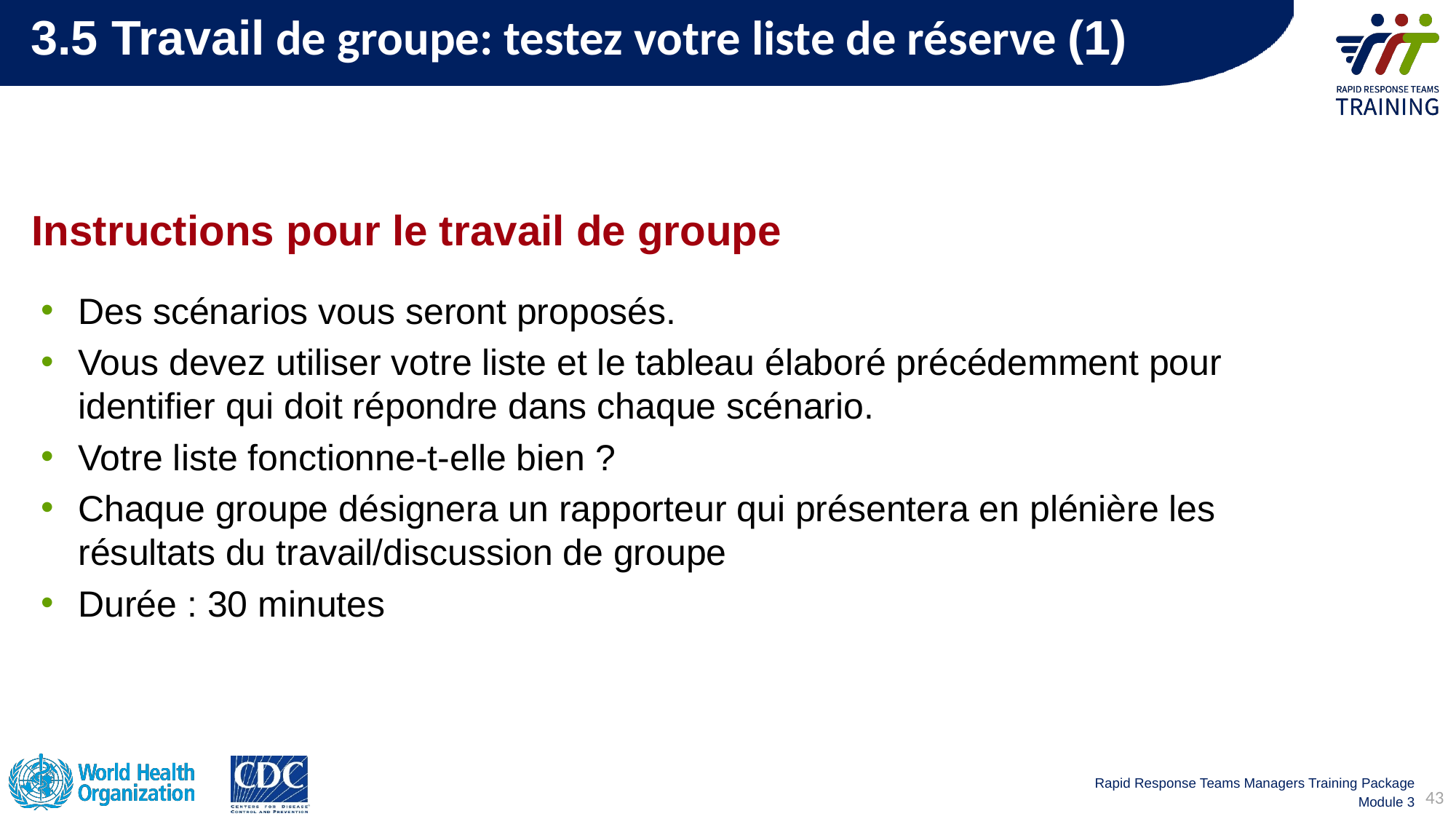

3.5 Travail de groupe: testez votre liste de réserve (1)
Instructions pour le travail de groupe
Des scénarios vous seront proposés.
Vous devez utiliser votre liste et le tableau élaboré précédemment pour identifier qui doit répondre dans chaque scénario.
Votre liste fonctionne-t-elle bien ?
Chaque groupe désignera un rapporteur qui présentera en plénière les résultats du travail/discussion de groupe
Durée : 30 minutes
43